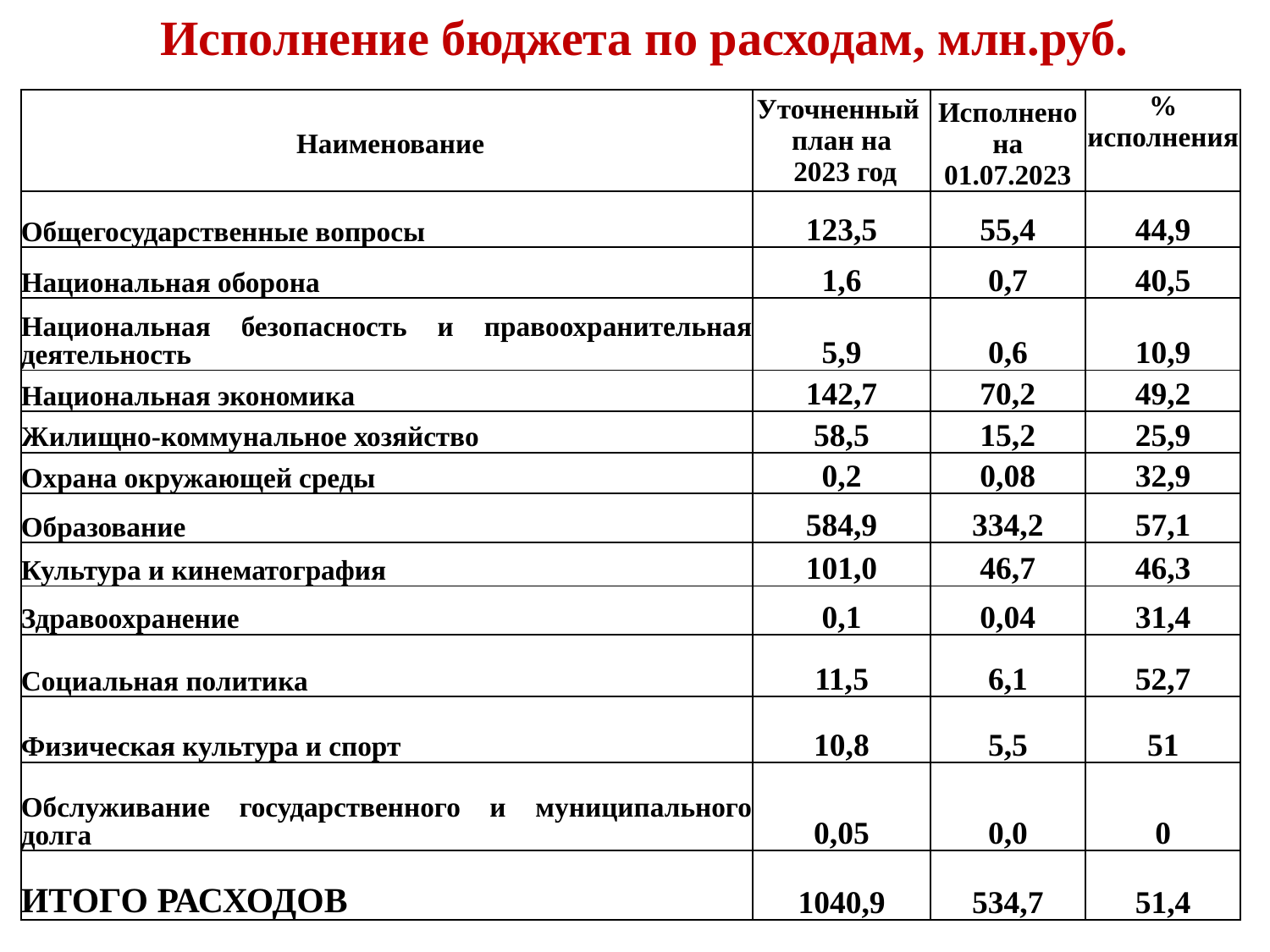

Исполнение бюджета по расходам, млн.руб.
| Наименование | Уточненный план на 2023 год | Исполнено на 01.07.2023 | % исполнения |
| --- | --- | --- | --- |
| Общегосударственные вопросы | 123,5 | 55,4 | 44,9 |
| Национальная оборона | 1,6 | 0,7 | 40,5 |
| Национальная безопасность и правоохранительная деятельность | 5,9 | 0,6 | 10,9 |
| Национальная экономика | 142,7 | 70,2 | 49,2 |
| Жилищно-коммунальное хозяйство | 58,5 | 15,2 | 25,9 |
| Охрана окружающей среды | 0,2 | 0,08 | 32,9 |
| Образование | 584,9 | 334,2 | 57,1 |
| Культура и кинематография | 101,0 | 46,7 | 46,3 |
| Здравоохранение | 0,1 | 0,04 | 31,4 |
| Социальная политика | 11,5 | 6,1 | 52,7 |
| Физическая культура и спорт | 10,8 | 5,5 | 51 |
| Обслуживание государственного и муниципального долга | 0,05 | 0,0 | 0 |
| ИТОГО РАСХОДОВ | 1040,9 | 534,7 | 51,4 |